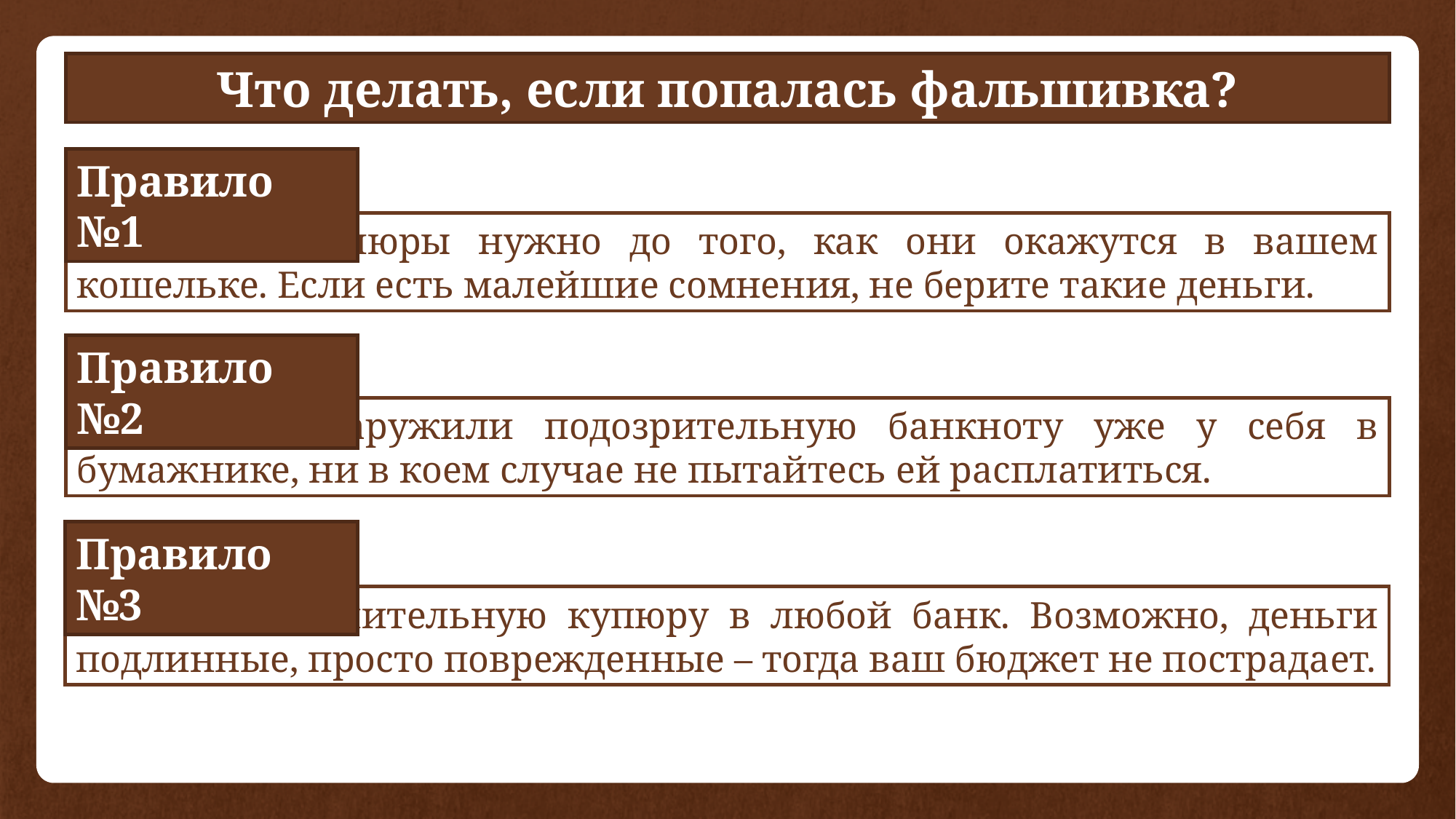

Что делать, если попалась фальшивка?
Правило №1
Проверять купюры нужно до того, как они окажутся в вашем кошельке. Если есть малейшие сомнения, не берите такие деньги.
Правило №2
Если вы обнаружили подозрительную банкноту уже у себя в бумажнике, ни в коем случае не пытайтесь ей расплатиться.
Правило №3
Отнесите сомнительную купюру в любой банк. Возможно, деньги подлинные, просто поврежденные – тогда ваш бюджет не пострадает.